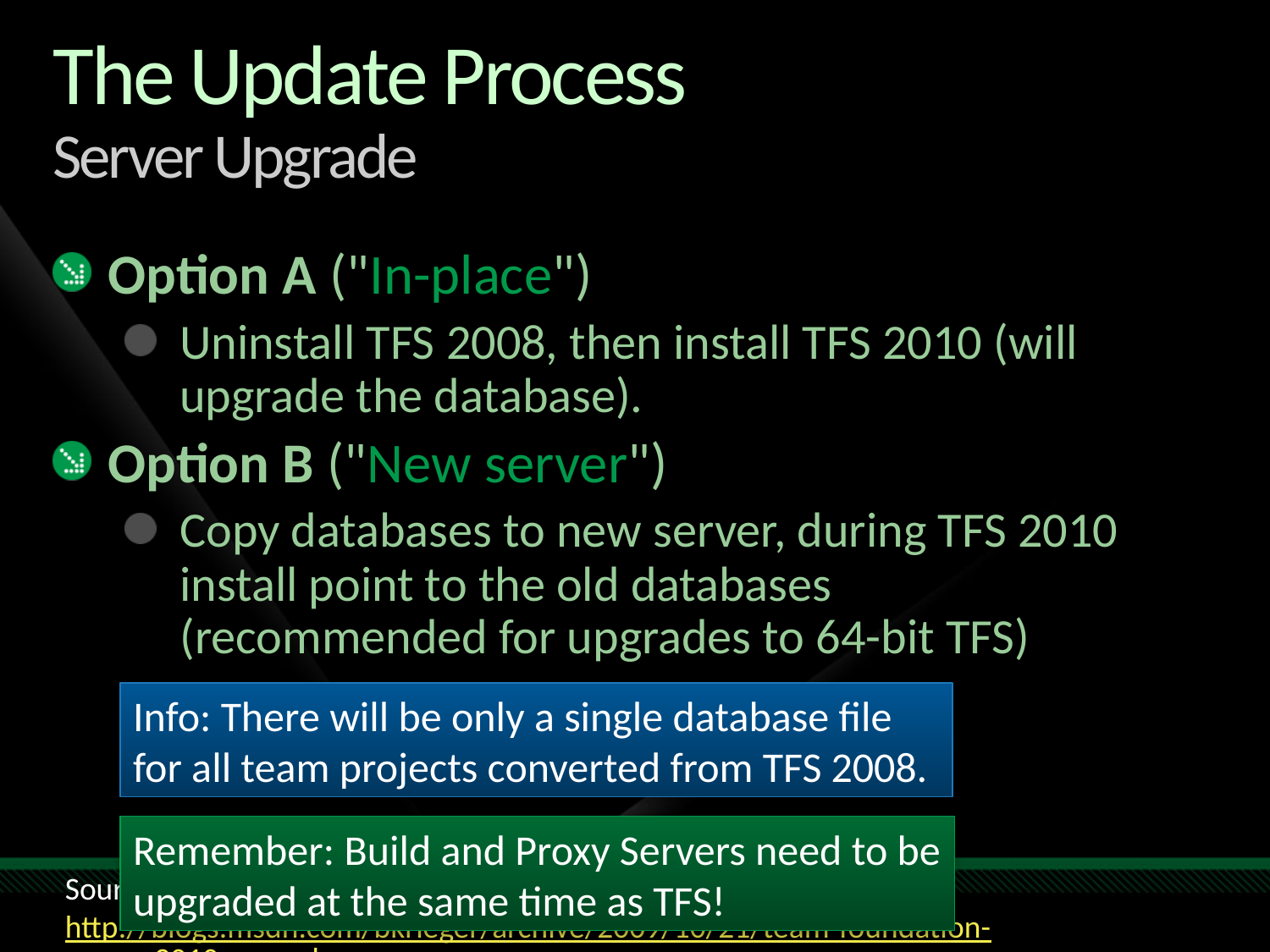

# The Update Process Server Upgrade

Option A ("In-place")
Uninstall TFS 2008, then install TFS 2010 (will upgrade the database).
Option B ("New server")
Copy databases to new server, during TFS 2010 install point to the old databases
(recommended for upgrades to 64-bit TFS)

Info: There will be only a single database file for all team projects converted from TFS 2008.
Remember: Build and Proxy Servers need to be upgraded at the same time as TFS!
Source: http://blogs.msdn.com/bkrieger/archive/2009/10/21/team-foundation-server-2010-upgrade.aspx